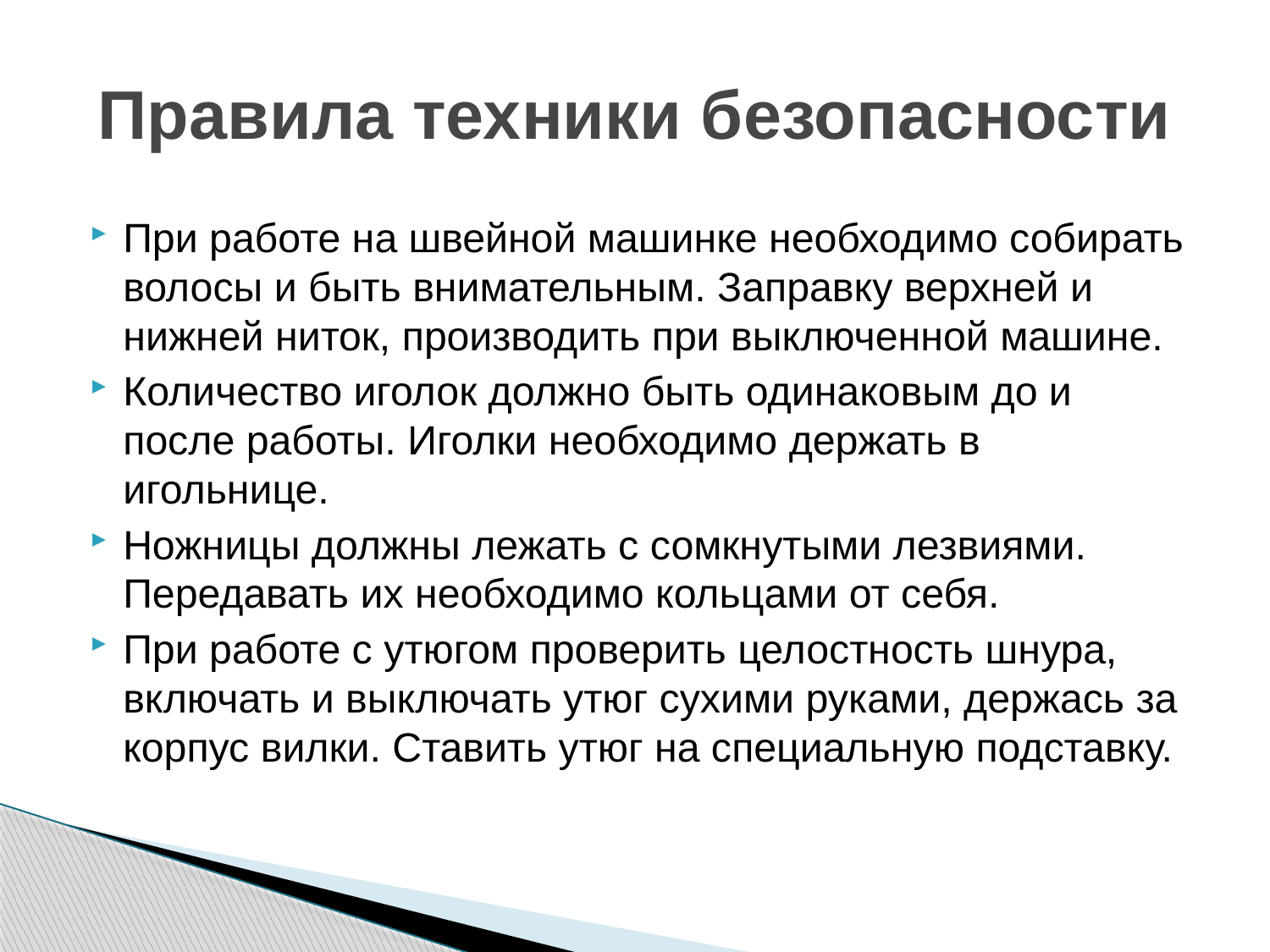

# Правила техники безопасности
При работе на швейной машинке необходимо собирать волосы и быть внимательным. Заправку верхней и нижней ниток, производить при выключенной машине.
Количество иголок должно быть одинаковым до и после работы. Иголки необходимо держать в игольнице.
Ножницы должны лежать с сомкнутыми лезвиями. Передавать их необходимо кольцами от себя.
При работе с утюгом проверить целостность шнура, включать и выключать утюг сухими руками, держась за корпус вилки. Ставить утюг на специальную подставку.